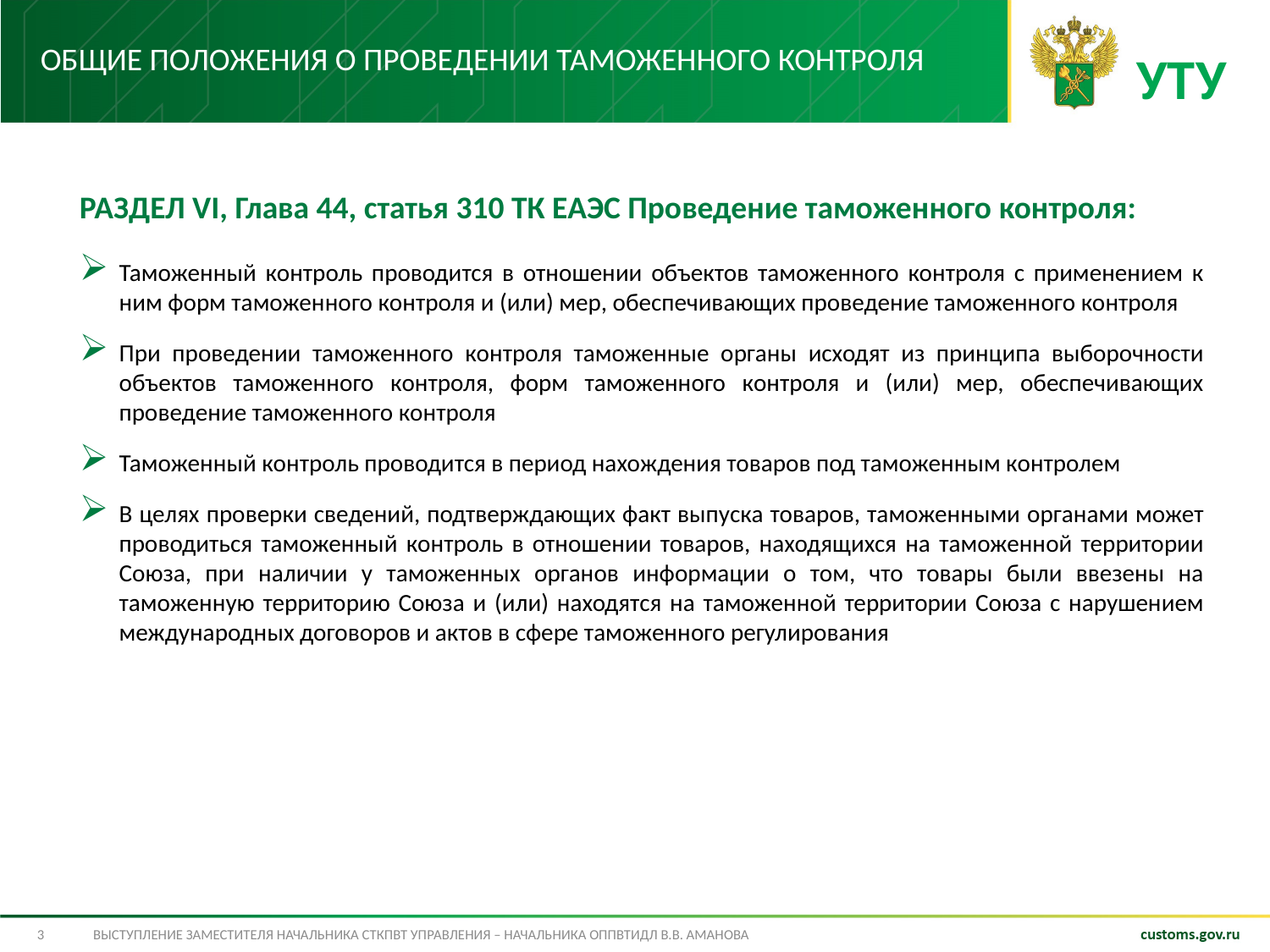

# Общие положения о Проведении таможенного контроля
УТУ
РАЗДЕЛ VI, Глава 44, статья 310 ТК ЕАЭС Проведение таможенного контроля:
Таможенный контроль проводится в отношении объектов таможенного контроля с применением к ним форм таможенного контроля и (или) мер, обеспечивающих проведение таможенного контроля
При проведении таможенного контроля таможенные органы исходят из принципа выборочности объектов таможенного контроля, форм таможенного контроля и (или) мер, обеспечивающих проведение таможенного контроля
Таможенный контроль проводится в период нахождения товаров под таможенным контролем
В целях проверки сведений, подтверждающих факт выпуска товаров, таможенными органами может проводиться таможенный контроль в отношении товаров, находящихся на таможенной территории Союза, при наличии у таможенных органов информации о том, что товары были ввезены на таможенную территорию Союза и (или) находятся на таможенной территории Союза с нарушением международных договоров и актов в сфере таможенного регулирования
3
Выступление заместителя начальника СТКПВТ управления – начальника ОППВТиДЛ В.В. Аманова